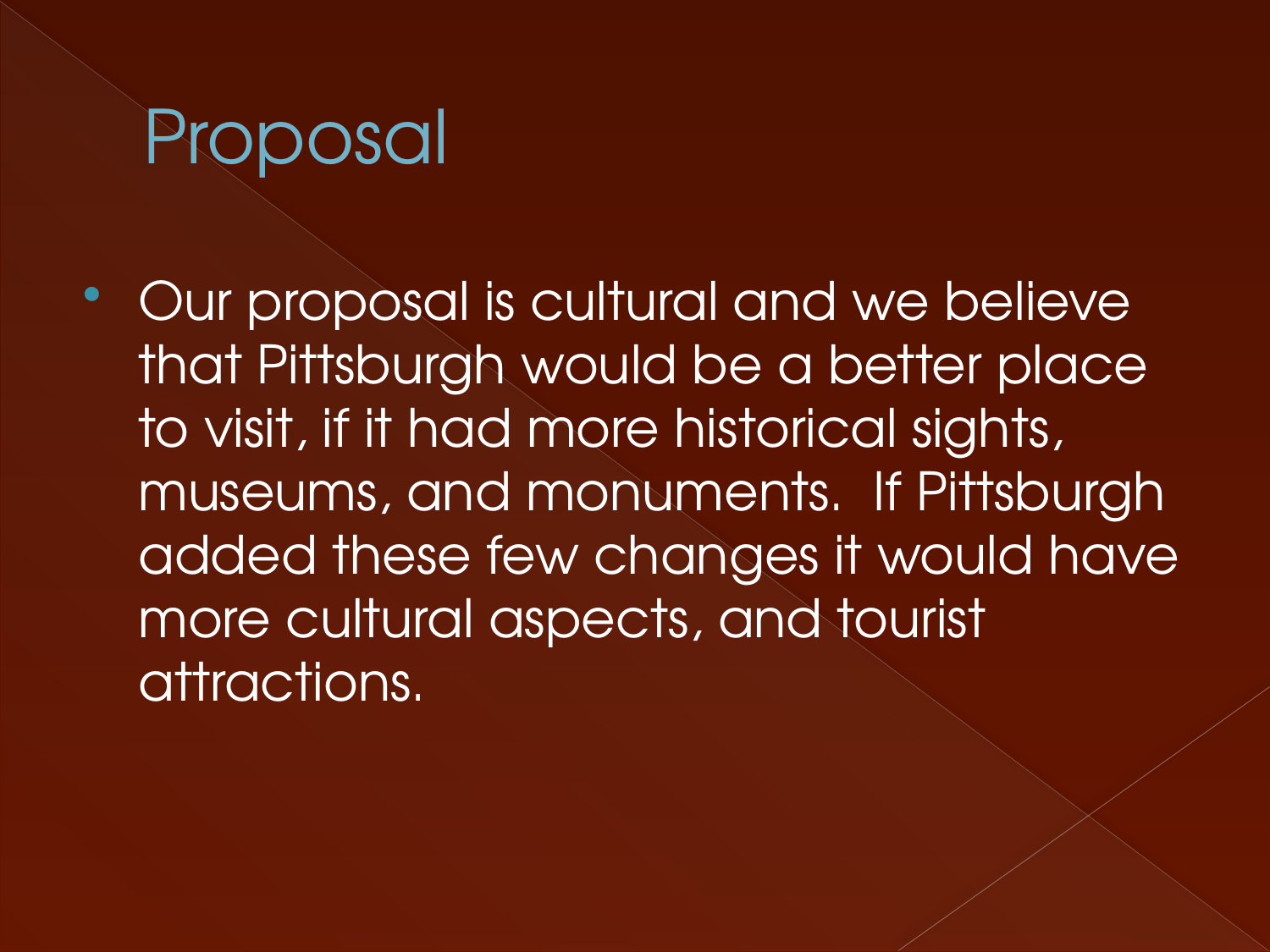

# Proposal
Our proposal is cultural and we believe that Pittsburgh would be a better place to visit, if it had more historical sights, museums, and monuments.  If Pittsburgh added these few changes it would have more cultural aspects, and tourist attractions.